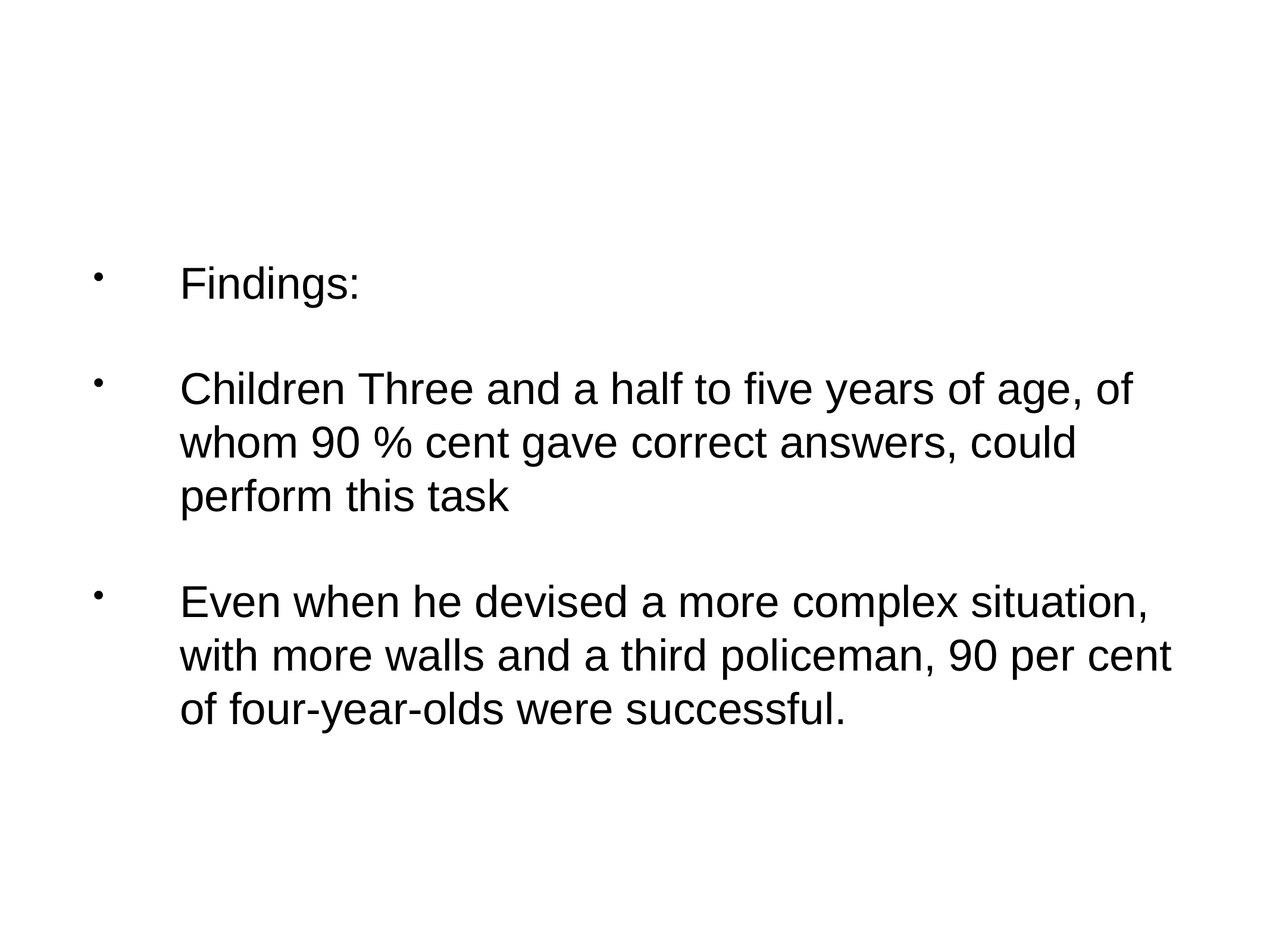

Findings:
Children Three and a half to five years of age, of whom 90 % cent gave correct answers, could perform this task
Even when he devised a more complex situation, with more walls and a third policeman, 90 per cent of four-year-olds were successful.